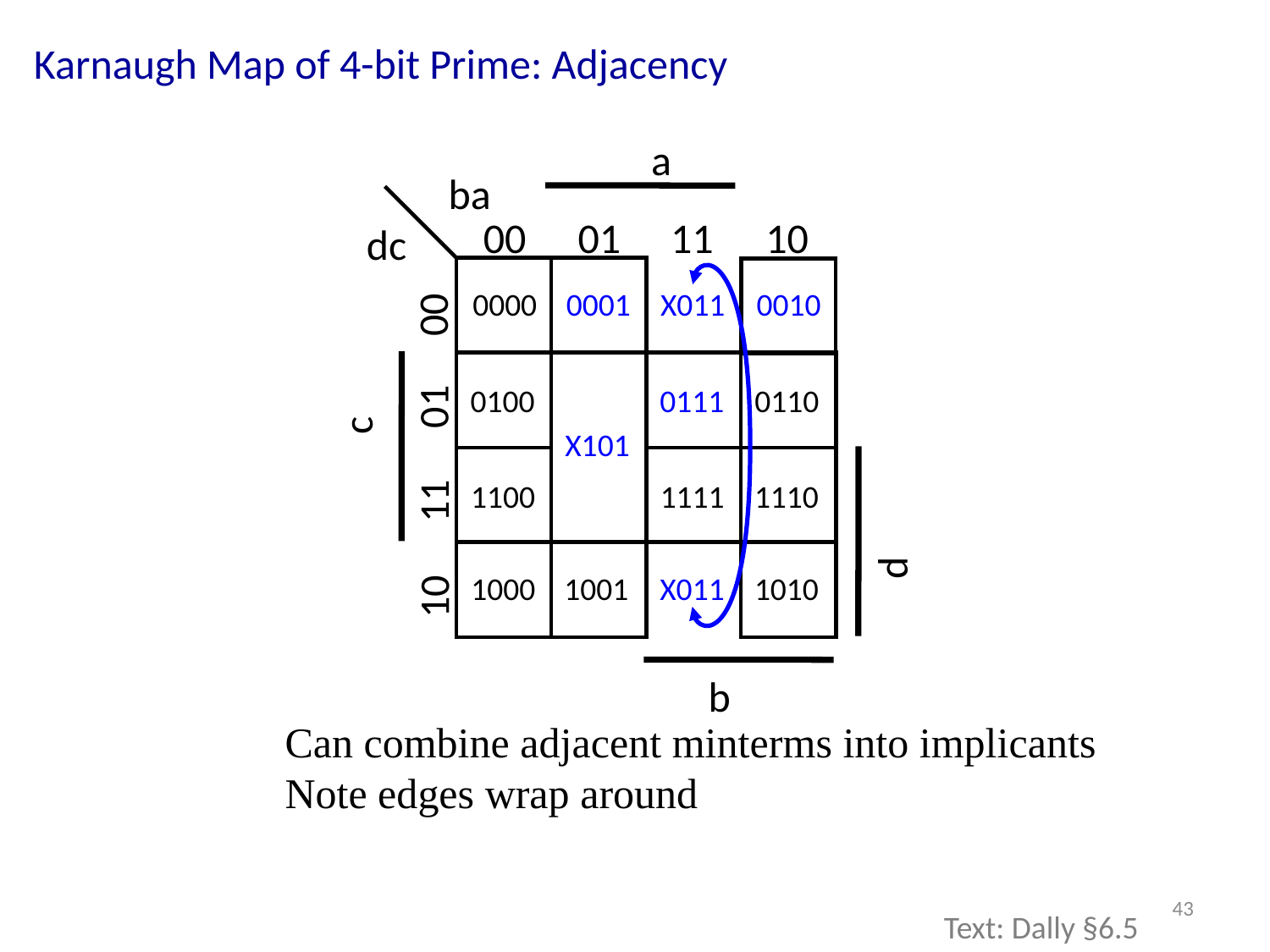

Karnaugh Map of 4-bit Prime: Adjacency
a

ba

10
00
01
11
dc

0000
0001
X011
0010
00

01
0100
0111
0110
c
X101

11
1100
1111
1110
d

1000
1001
X011
1010
10

b
Can combine adjacent minterms into implicants
Note edges wrap around
43
Text: Dally §6.5